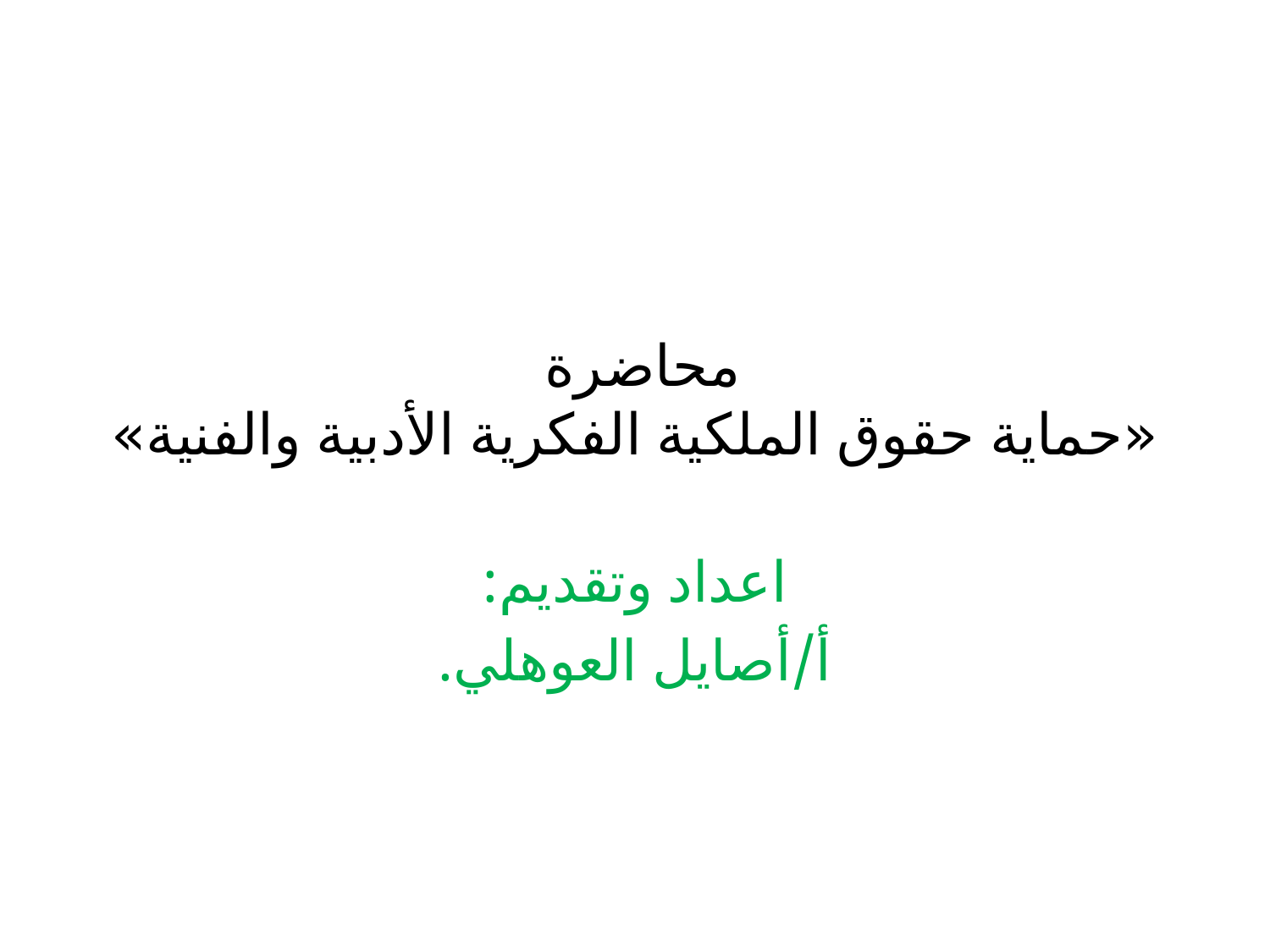

# محاضرة «حماية حقوق الملكية الفكرية الأدبية والفنية»
اعداد وتقديم:
أ/أصايل العوهلي.